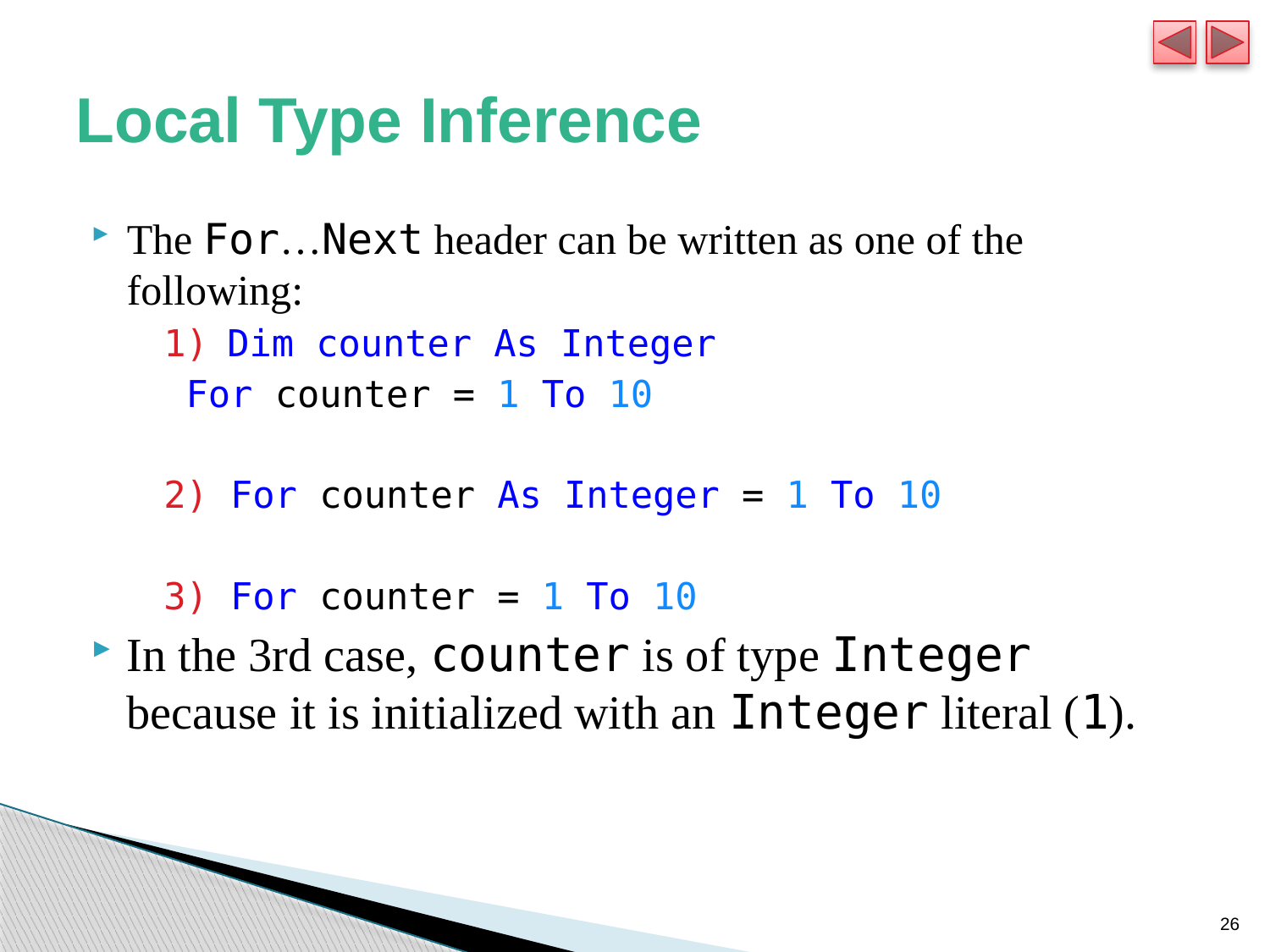

# Local Type Inference
The For…Next header can be written as one of the following:
Dim counter As Integer
 For counter = 1 To 10

2) For counter As Integer = 1 To 10

3) For counter = 1 To 10
In the 3rd case, counter is of type Integer because it is initialized with an Integer literal (1).
26